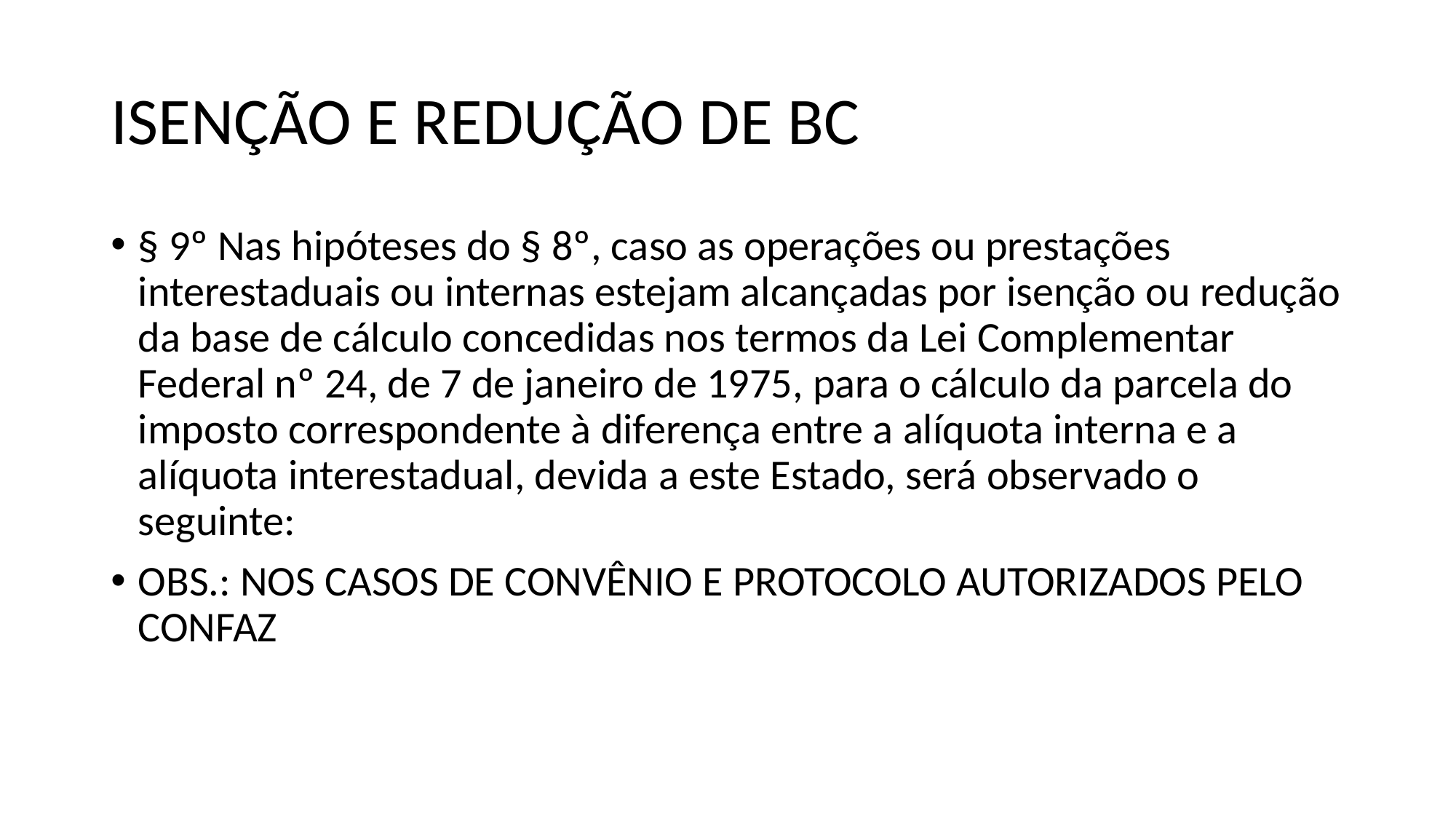

# ISENÇÃO E REDUÇÃO DE BC
§ 9º Nas hipóteses do § 8º, caso as operações ou prestações interestaduais ou internas estejam alcançadas por isenção ou redução da base de cálculo concedidas nos termos da Lei Complementar Federal nº 24, de 7 de janeiro de 1975, para o cálculo da parcela do imposto correspondente à diferença entre a alíquota interna e a alíquota interestadual, devida a este Estado, será observado o seguinte:
OBS.: NOS CASOS DE CONVÊNIO E PROTOCOLO AUTORIZADOS PELO CONFAZ